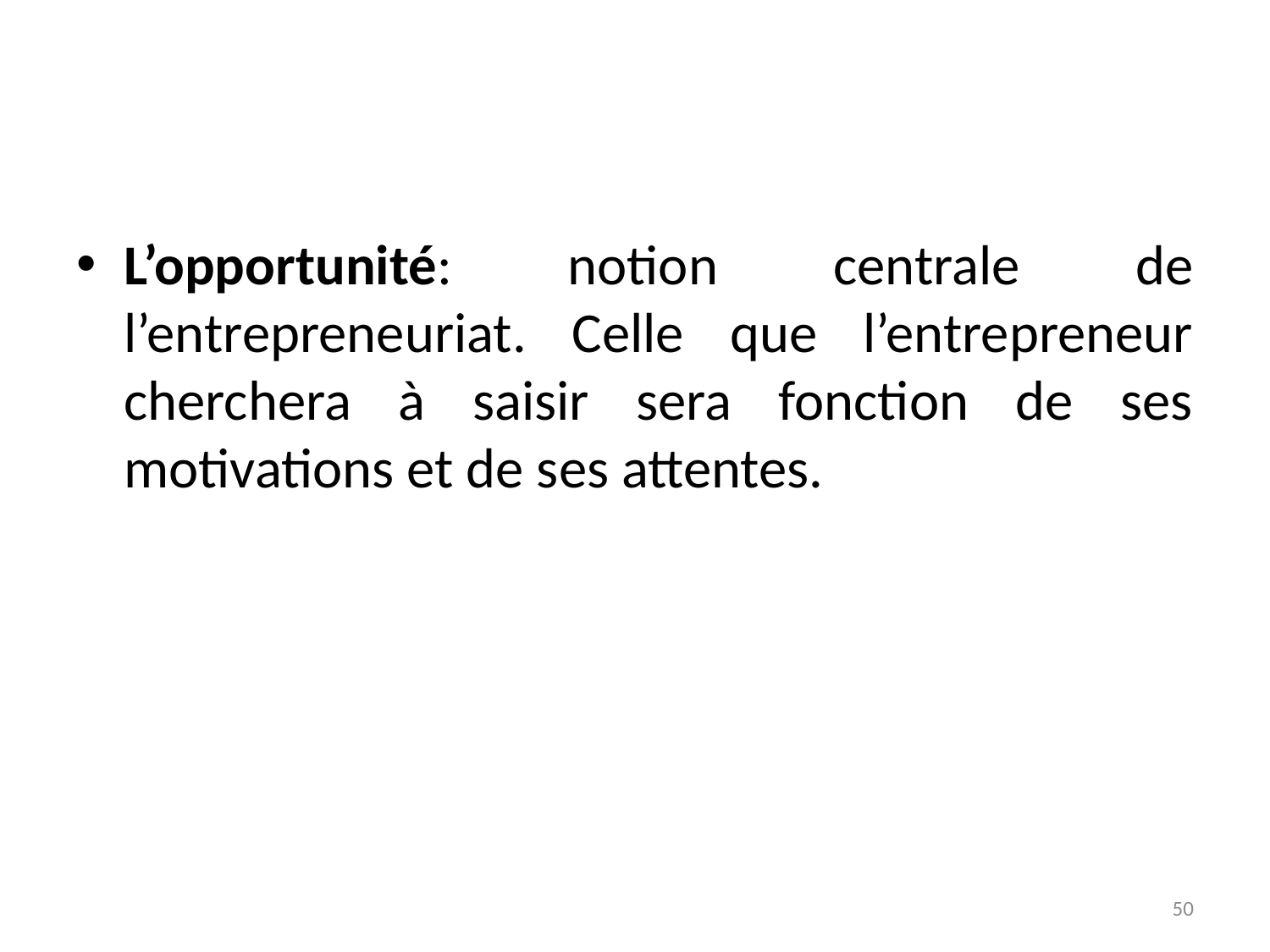

#
L’opportunité: notion centrale de l’entrepreneuriat. Celle que l’entrepreneur cherchera à saisir sera fonction de ses motivations et de ses attentes.
50